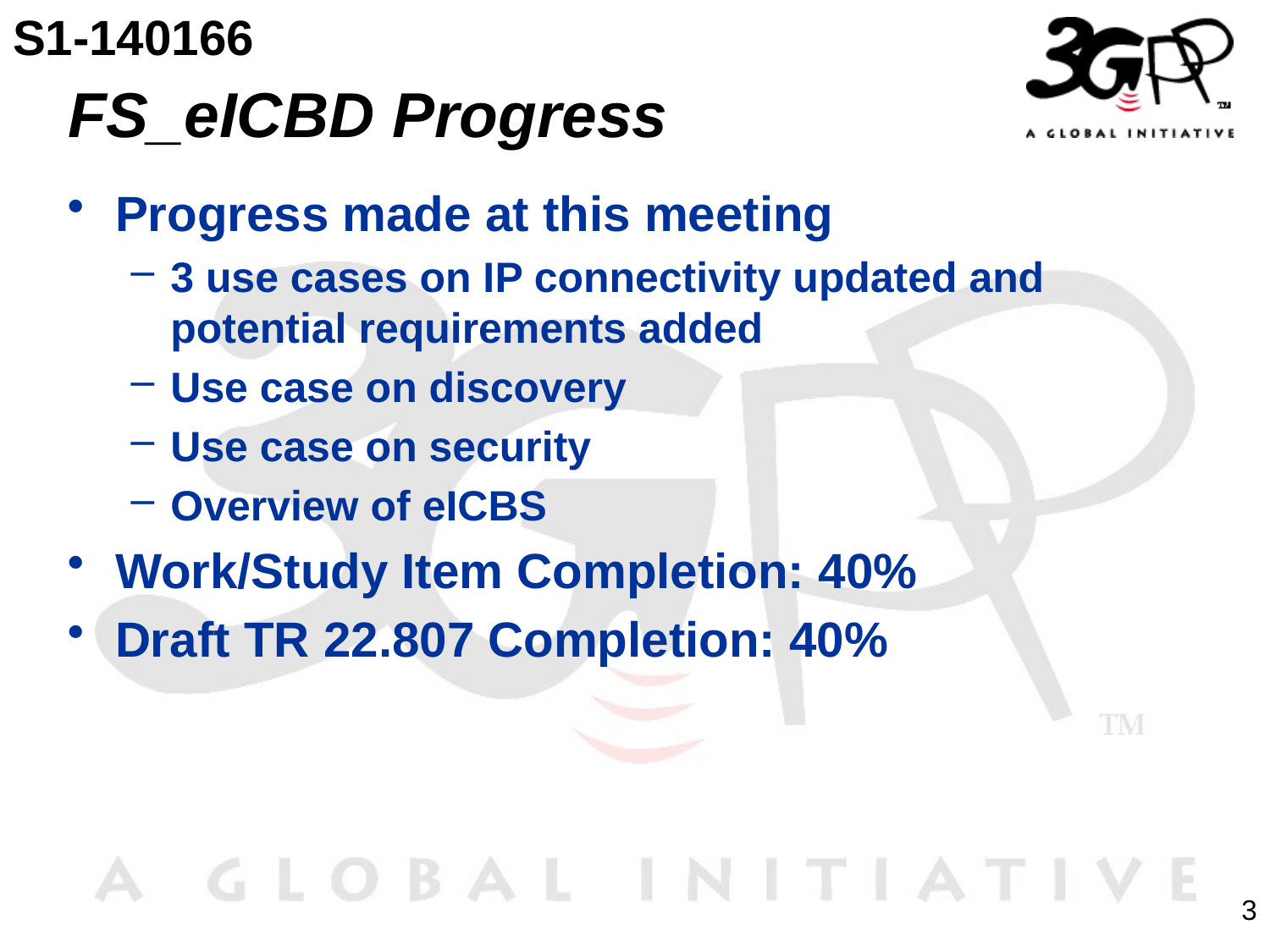

S1-140166
# FS_eICBD Progress
Progress made at this meeting
3 use cases on IP connectivity updated and potential requirements added
Use case on discovery
Use case on security
Overview of eICBS
Work/Study Item Completion: 40%
Draft TR 22.807 Completion: 40%
3